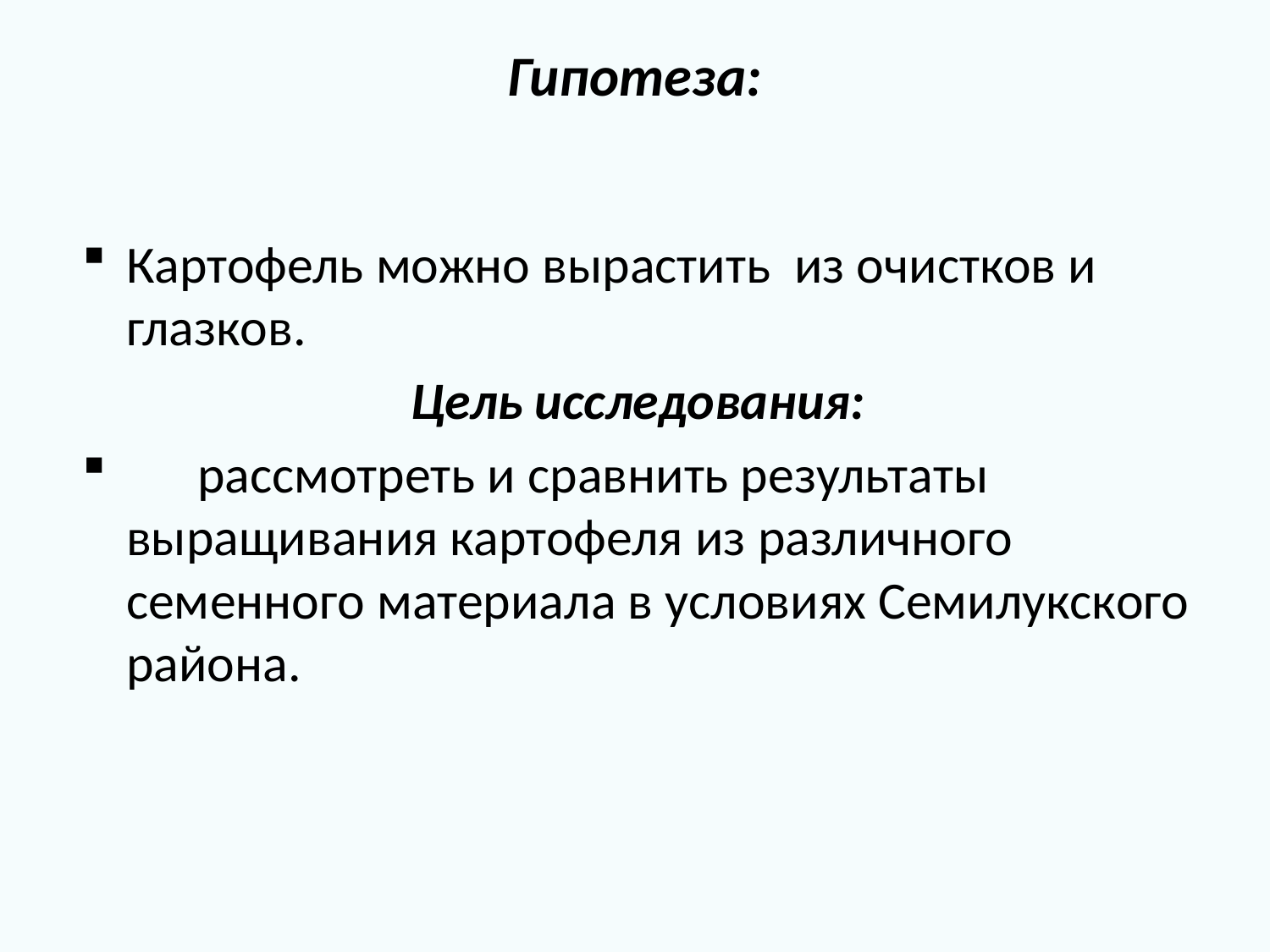

# Гипотеза:

Картофель можно вырастить  из очистков и глазков.
Цель исследования:
      рассмотреть и сравнить результаты выращивания картофеля из различного семенного материала в условиях Семилукского района.